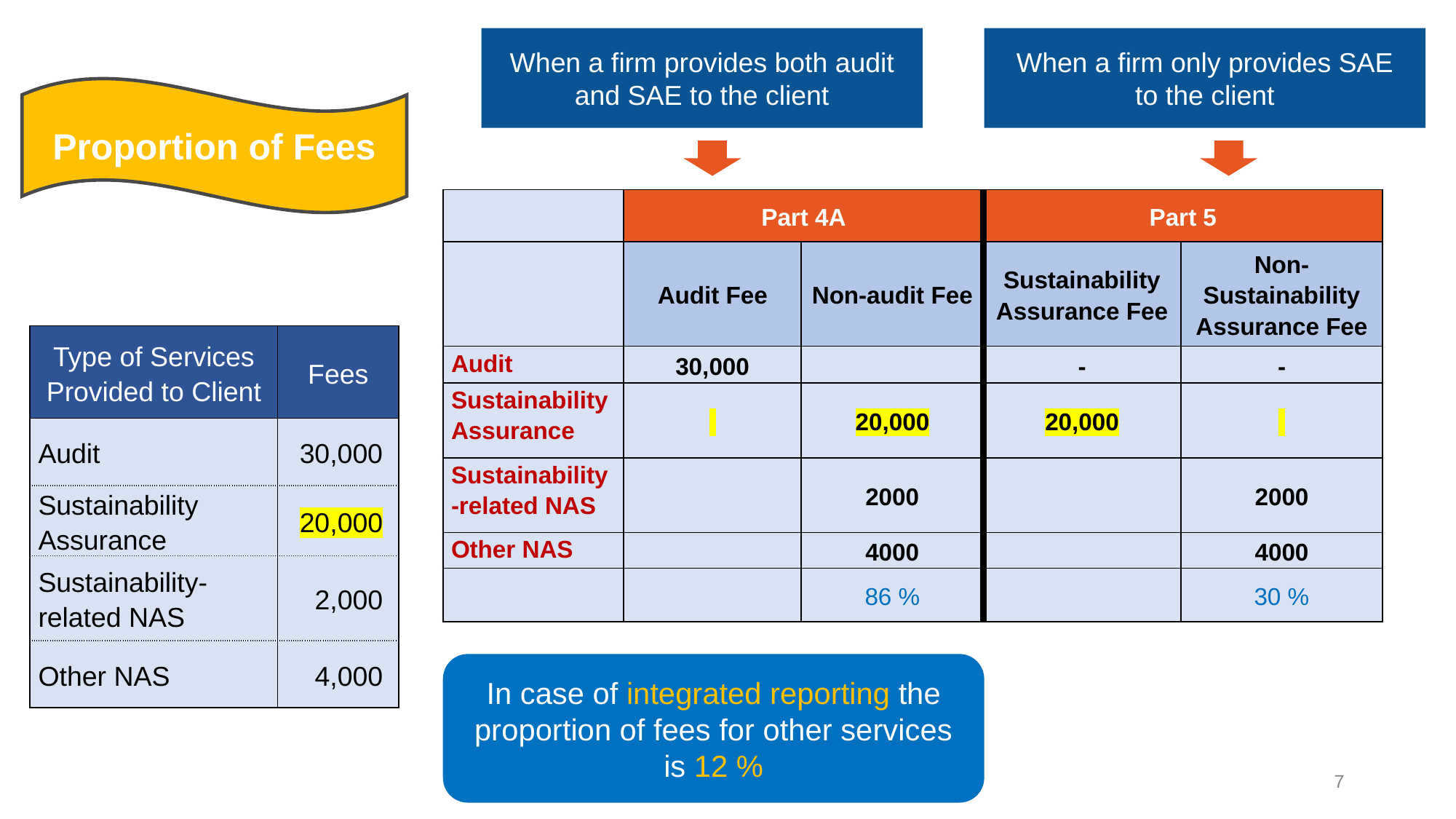

When a firm provides both audit and SAE to the client
When a firm only provides SAE
to the client
Proportion of Fees

|  | Part 4A |  | Part 5 |  |
| --- | --- | --- | --- | --- |
|  | Audit Fee | Non-audit Fee | Sustainability Assurance Fee | Non-Sustainability Assurance Fee |
| Audit | 30,000 |  | - | - |
| Sustainability Assurance |  | 20,000 | 20,000 |  |
| Sustainability-related NAS |  | 2000 |  | 2000 |
| Other NAS |  | 4000 |  | 4000 |
|  |  | 86 % |  | 30 % |
| Type of Services Provided to Client | Fees |
| --- | --- |
| Audit | 30,000 |
| Sustainability Assurance | 20,000 |
| Sustainability-related NAS | 2,000 |
| Other NAS | 4,000 |
In case of integrated reporting the proportion of fees for other services is 12 %
7